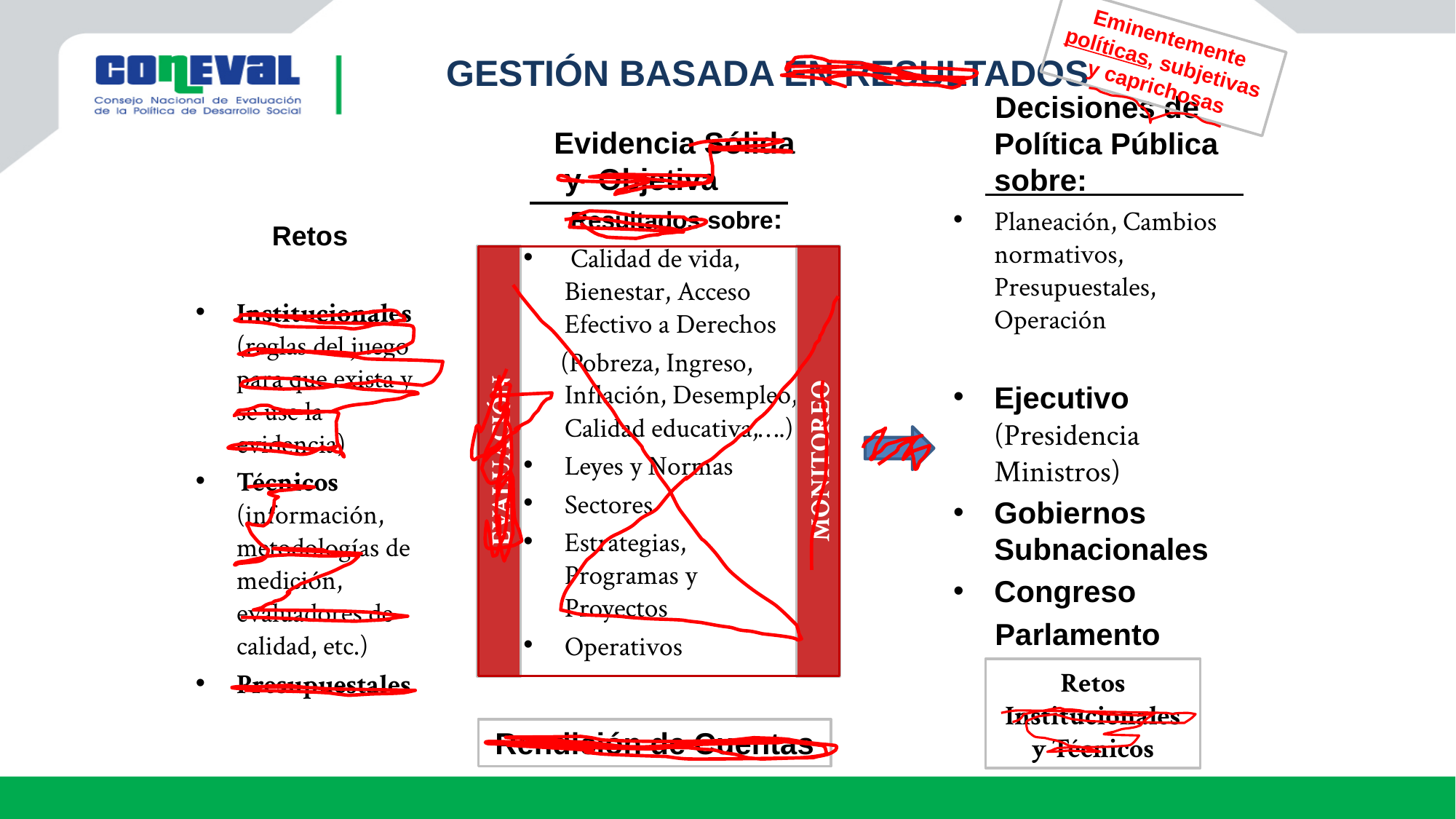

Eminentemente políticas, subjetivas y caprichosas
Gestión Basada en Resultados

     Decisiones de Política Pública sobre:
Planeación, Cambios normativos, Presupuestales, Operación

Ejecutivo (Presidencia Ministros)
Gobiernos Subnacionales
Congreso
     Parlamento

    Evidencia Sólida y  Objetiva
       Resultados sobre:
 Calidad de vida, Bienestar, Acceso Efectivo a Derechos
      (Pobreza, Ingreso, Inflación, Desempleo, Calidad educativa,….)
Leyes y Normas
Sectores
Estrategias, Programas y Proyectos
Operativos

          Retos

Institucionales (reglas del juego para que exista y se use la evidencia)
Técnicos (información, metodologías de medición, evaluadores de calidad, etc.)
Presupuestales

EVALUACIÓN
MONITOREO

Retos Institucionales y Técnicos

Rendición de Cuentas